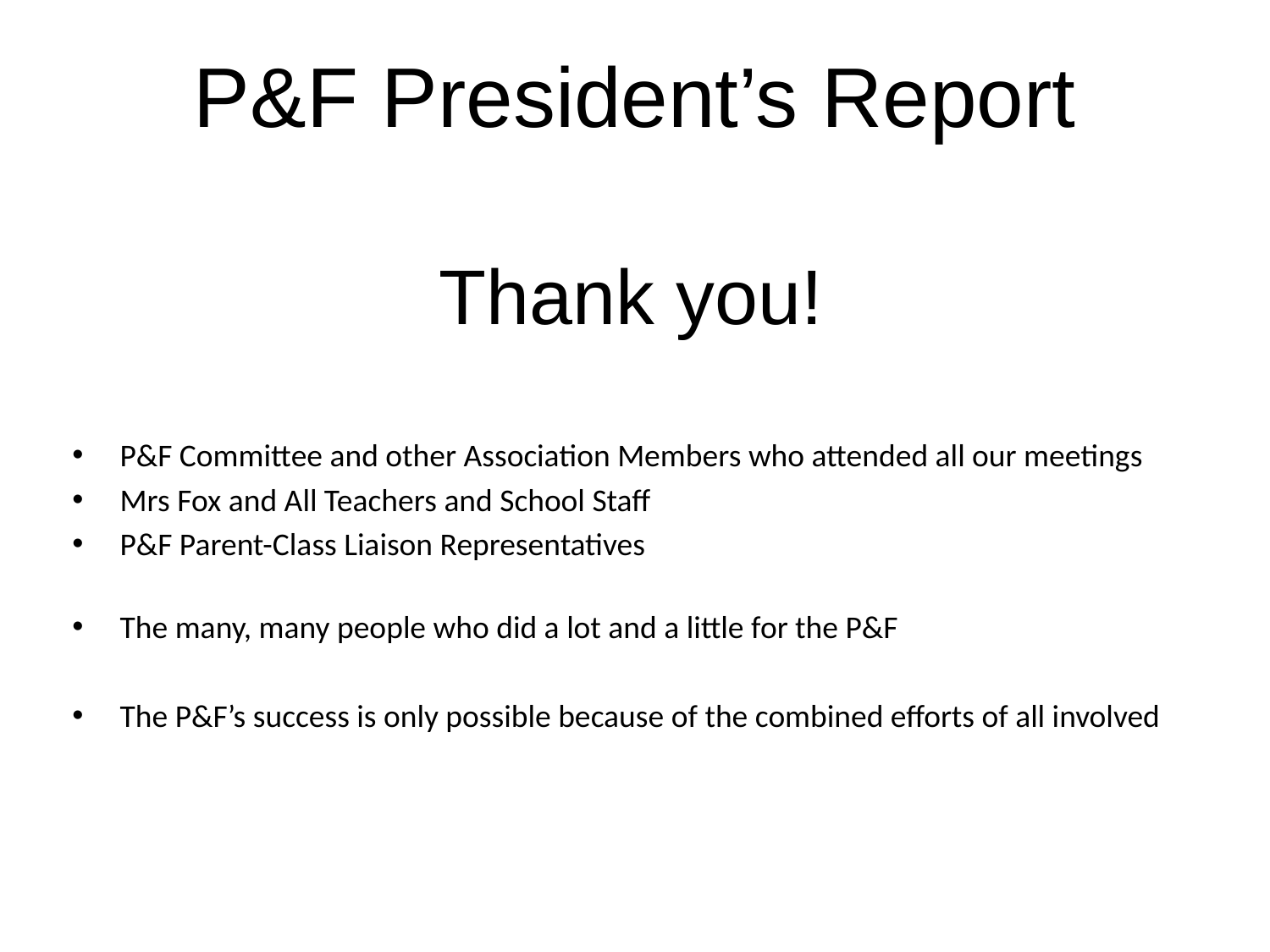

# P&F President’s Report

Thank you!

P&F Committee and other Association Members who attended all our meetings
Mrs Fox and All Teachers and School Staff
P&F Parent-Class Liaison Representatives
The many, many people who did a lot and a little for the P&F

The P&F’s success is only possible because of the combined efforts of all involved